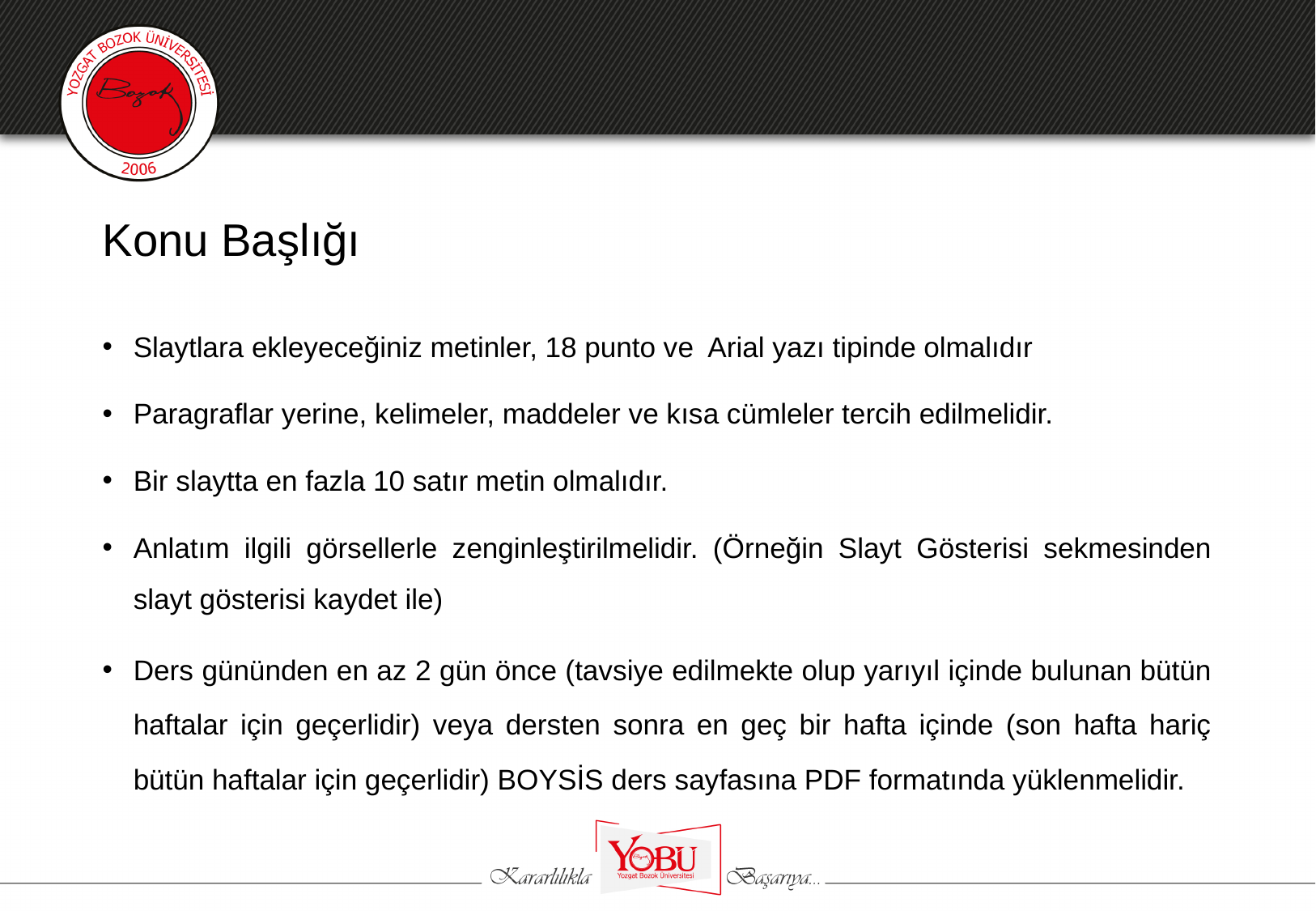

# Konu Başlığı
Slaytlara ekleyeceğiniz metinler, 18 punto ve  Arial yazı tipinde olmalıdır
Paragraflar yerine, kelimeler, maddeler ve kısa cümleler tercih edilmelidir.
Bir slaytta en fazla 10 satır metin olmalıdır.
Anlatım ilgili görsellerle zenginleştirilmelidir. (Örneğin Slayt Gösterisi sekmesinden slayt gösterisi kaydet ile)
Ders gününden en az 2 gün önce (tavsiye edilmekte olup yarıyıl içinde bulunan bütün haftalar için geçerlidir) veya dersten sonra en geç bir hafta içinde (son hafta hariç bütün haftalar için geçerlidir) BOYSİS ders sayfasına PDF formatında yüklenmelidir.